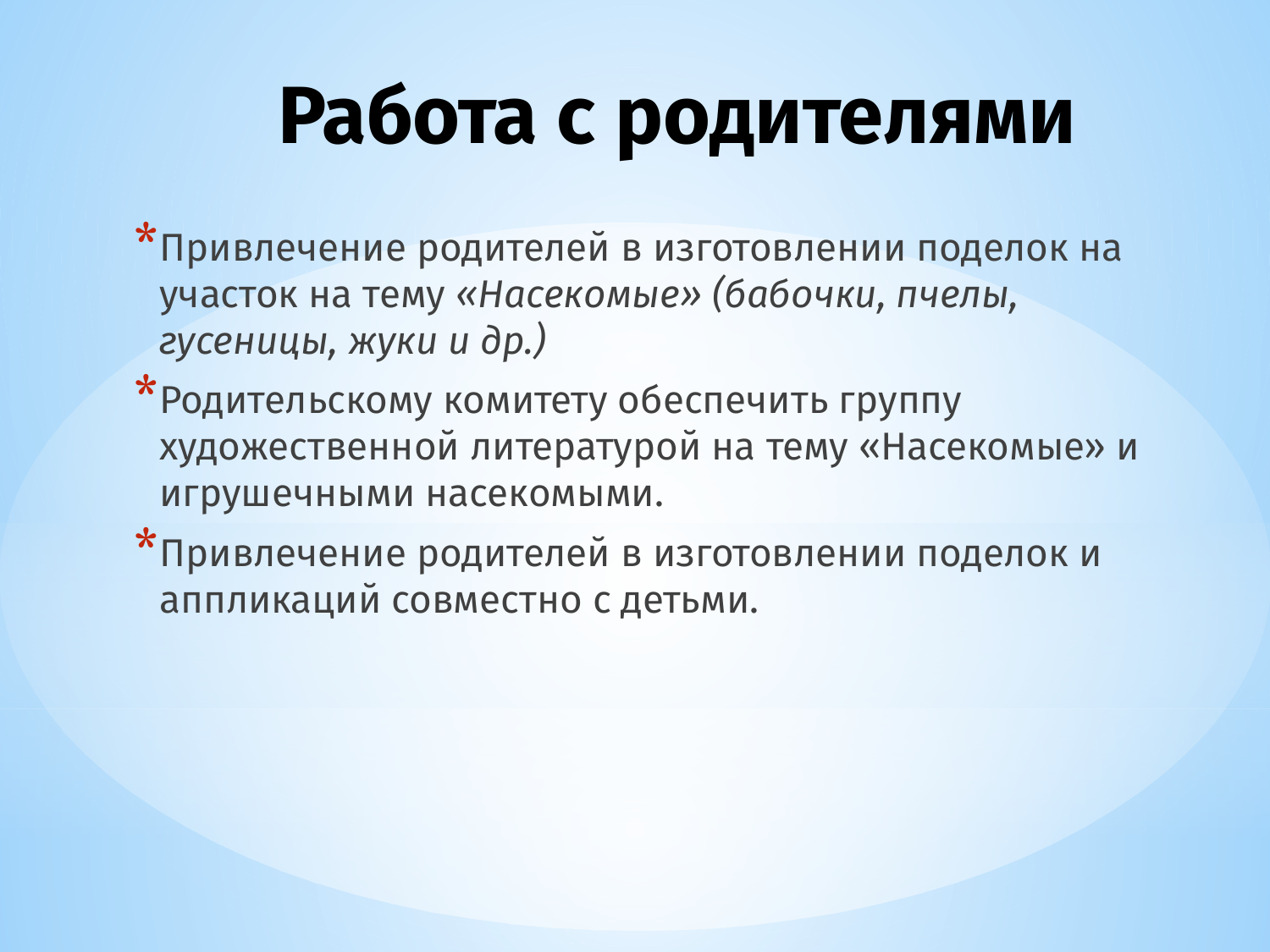

# Работа с родителями
Привлечение родителей в изготовлении поделок на участок на тему «Насекомые» (бабочки, пчелы, гусеницы, жуки и др.)
Родительскому комитету обеспечить группу художественной литературой на тему «Насекомые» и игрушечными насекомыми.
Привлечение родителей в изготовлении поделок и аппликаций совместно с детьми.